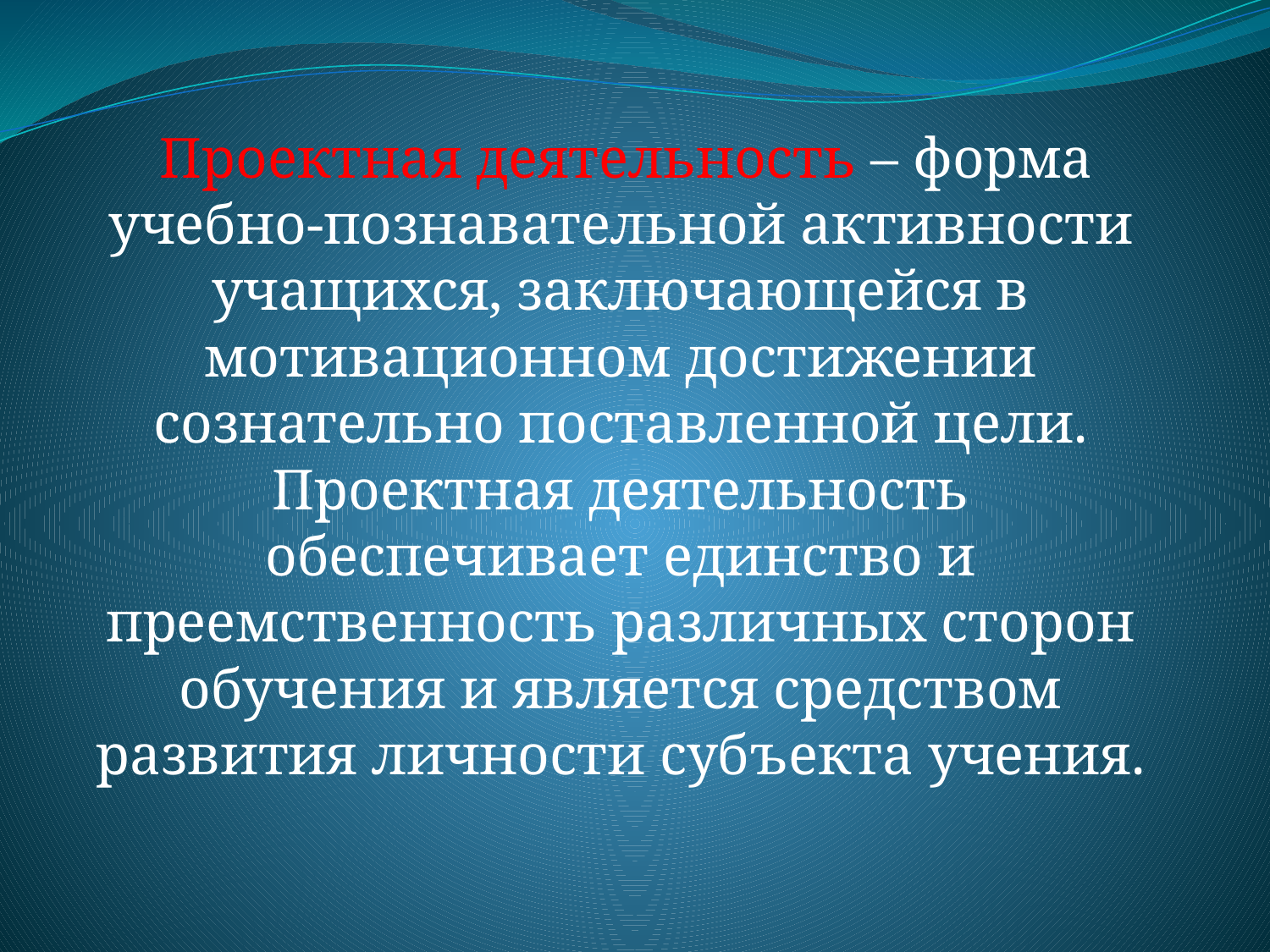

Проектная деятельность – форма учебно-познавательной активности учащихся, заключающейся в мотивационном достижении сознательно поставленной цели. Проектная деятельность обеспечивает единство и преемственность различных сторон обучения и является средством развития личности субъекта учения.